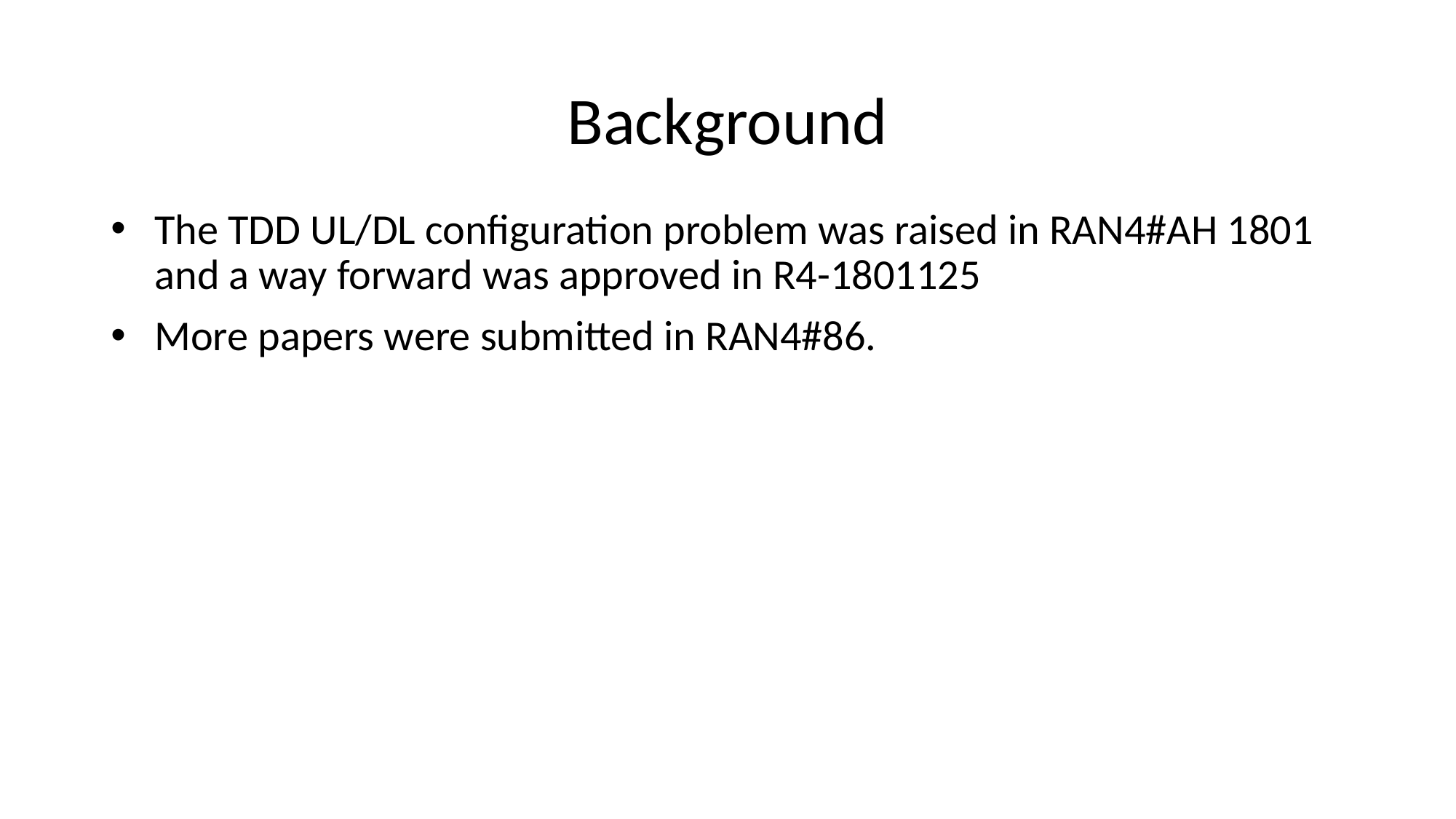

# Background
The TDD UL/DL configuration problem was raised in RAN4#AH 1801 and a way forward was approved in R4-1801125
More papers were submitted in RAN4#86.